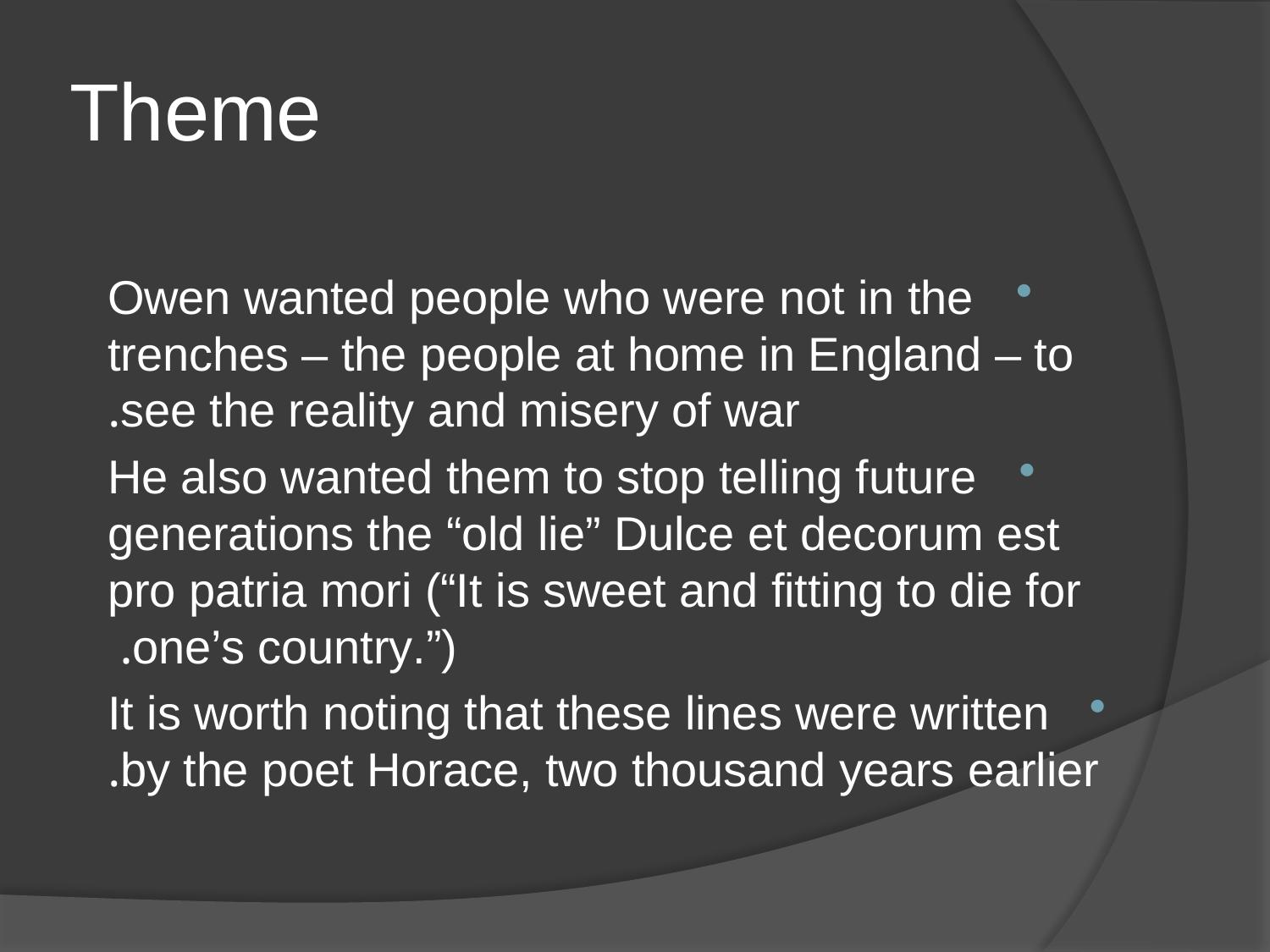

# Theme
Owen wanted people who were not in the trenches – the people at home in England – to see the reality and misery of war.
He also wanted them to stop telling future generations the “old lie” Dulce et decorum est pro patria mori (“It is sweet and fitting to die for one’s country.”).
It is worth noting that these lines were written by the poet Horace, two thousand years earlier.